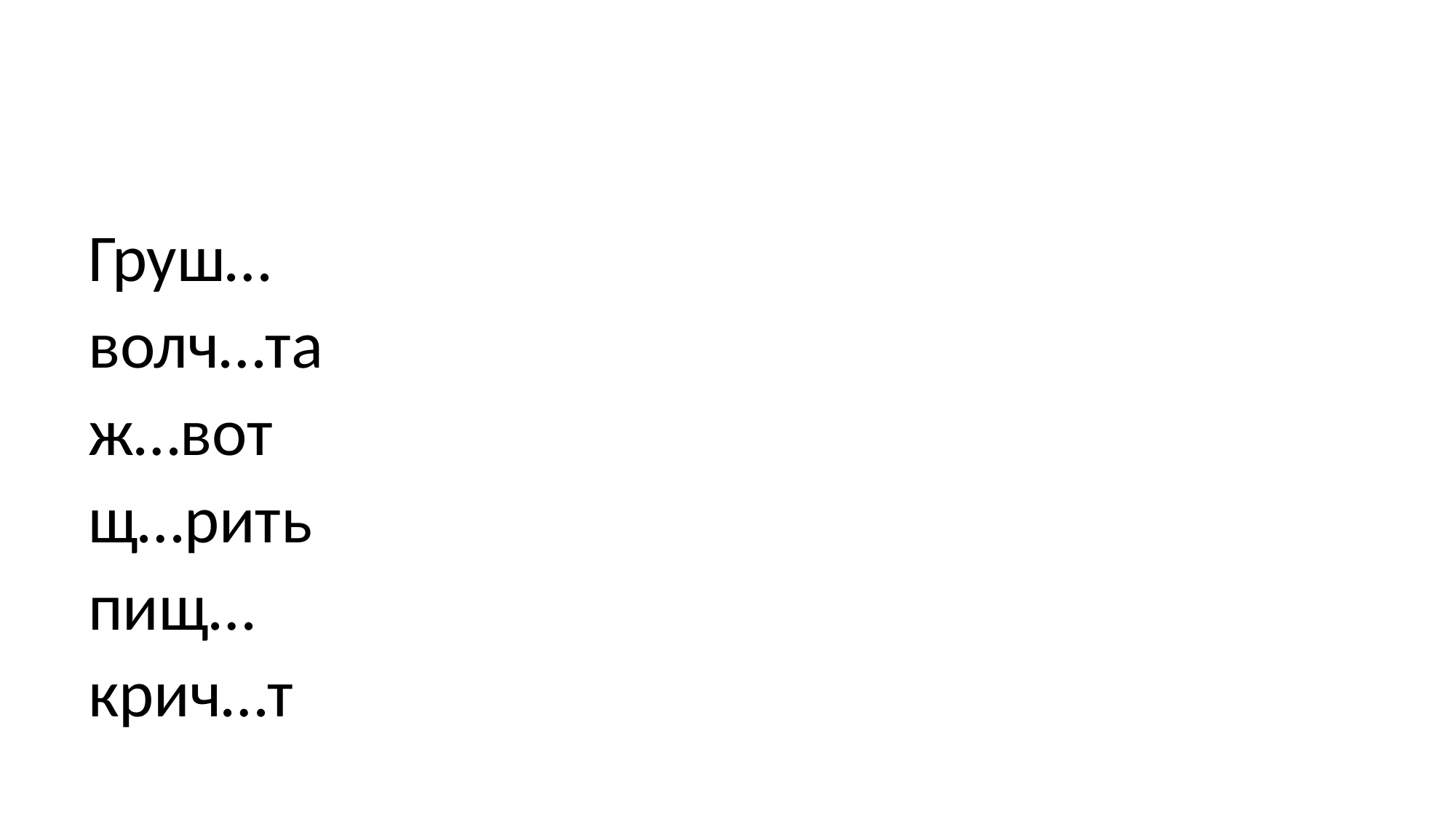

#
Груш…
волч…та
ж…вот
щ…рить
пищ…
крич…т